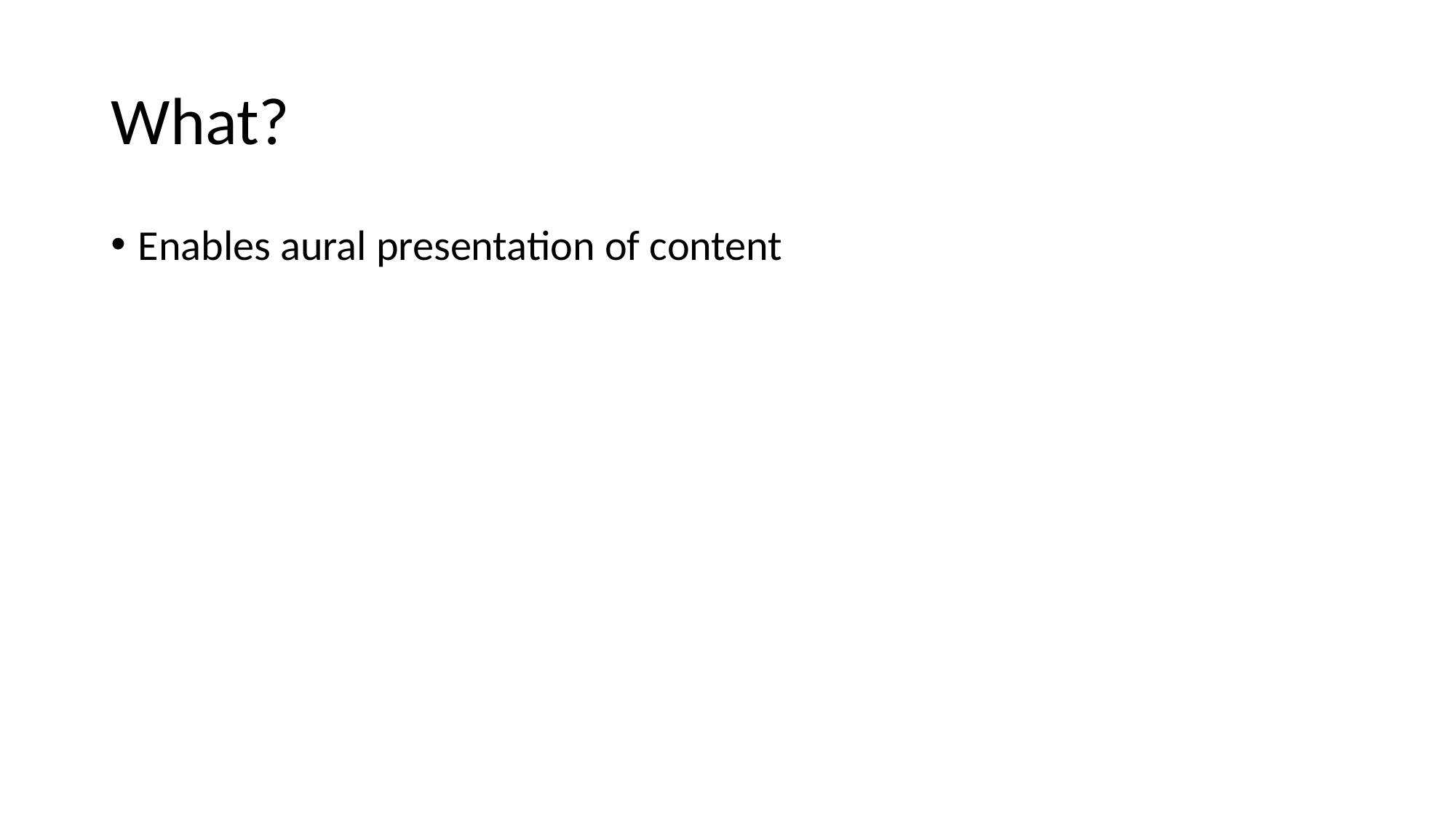

# What?
Enables aural presentation of content